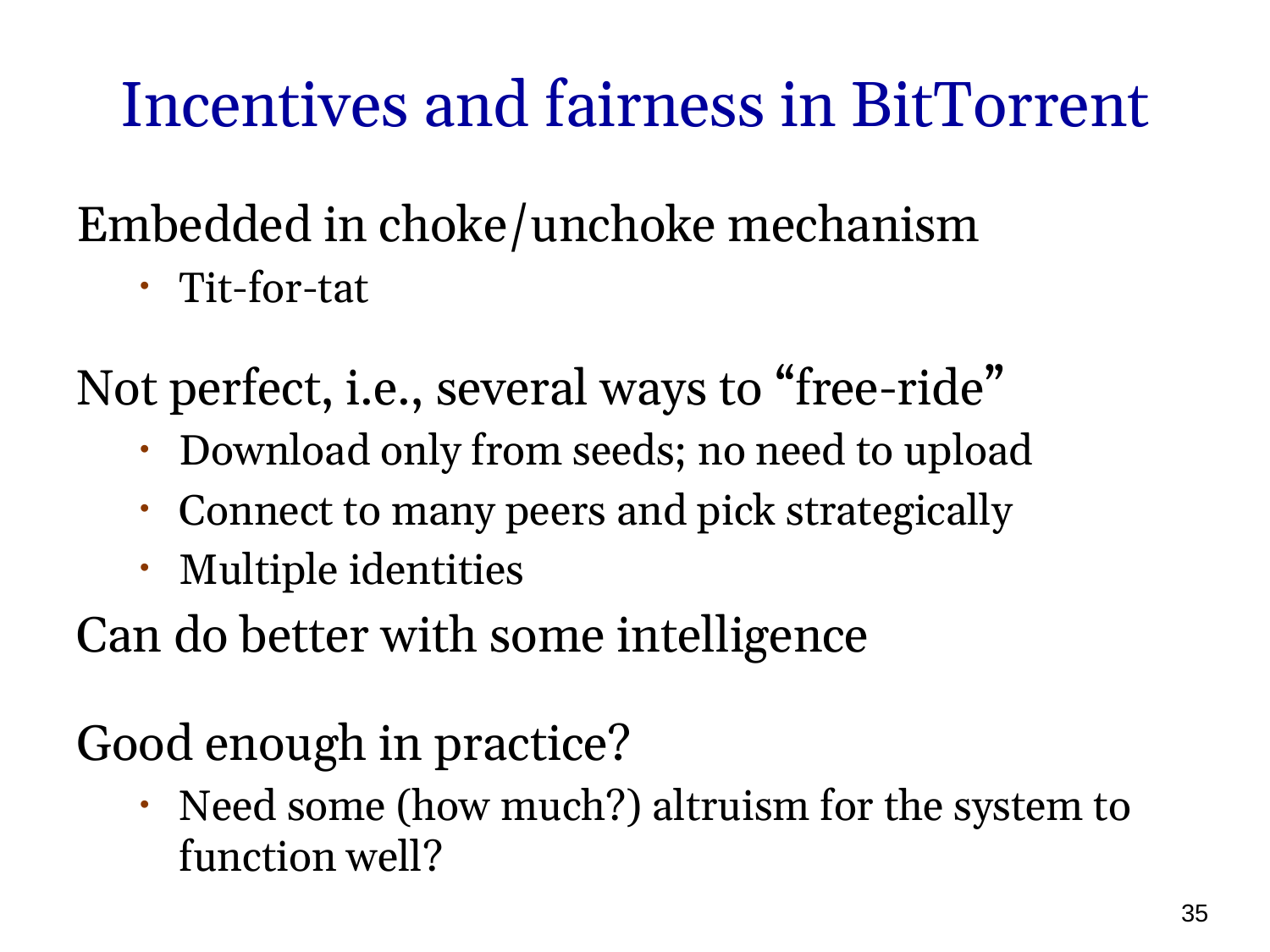

# Incentives and fairness in BitTorrent
Embedded in choke/unchoke mechanism
Tit-for-tat

Not perfect, i.e., several ways to “free-ride”
Download only from seeds; no need to upload
Connect to many peers and pick strategically
Multiple identities
Can do better with some intelligence

Good enough in practice?
Need some (how much?) altruism for the system to function well?
35